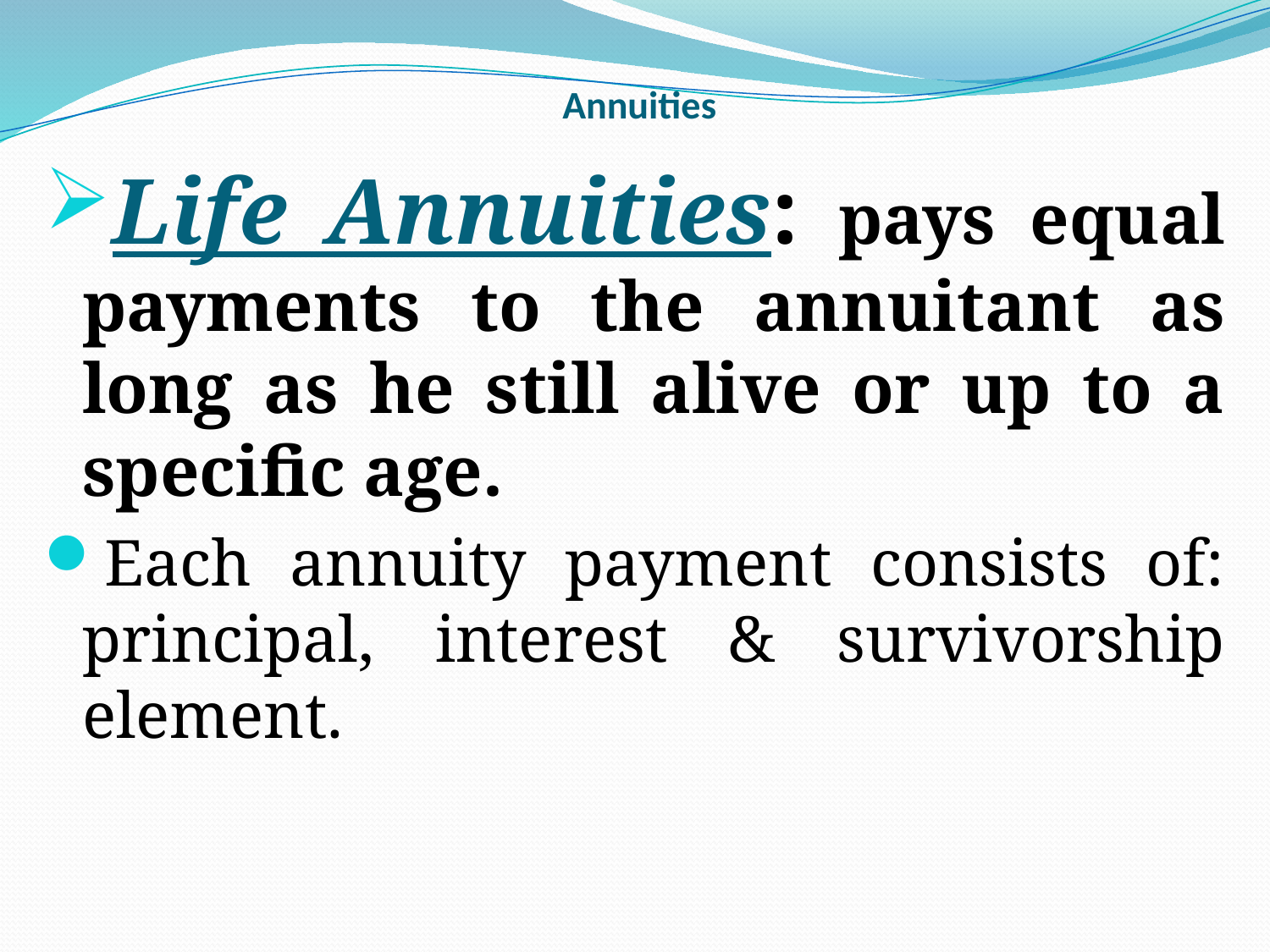

# Annuities
Life Annuities: pays equal payments to the annuitant as long as he still alive or up to a specific age.
Each annuity payment consists of: principal, interest & survivorship element.